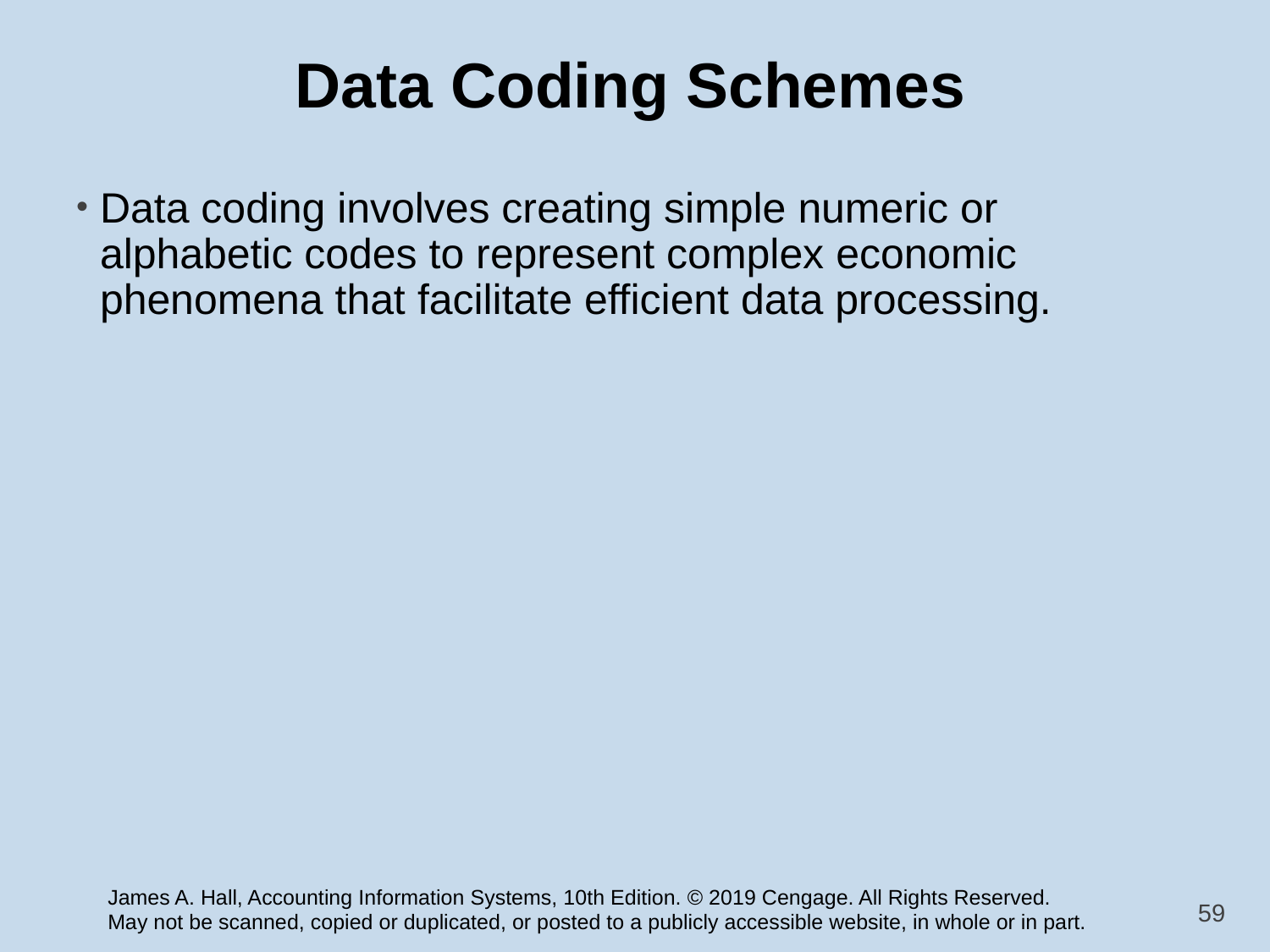

# Data Coding Schemes
Data coding involves creating simple numeric or alphabetic codes to represent complex economic phenomena that facilitate efficient data processing.

59